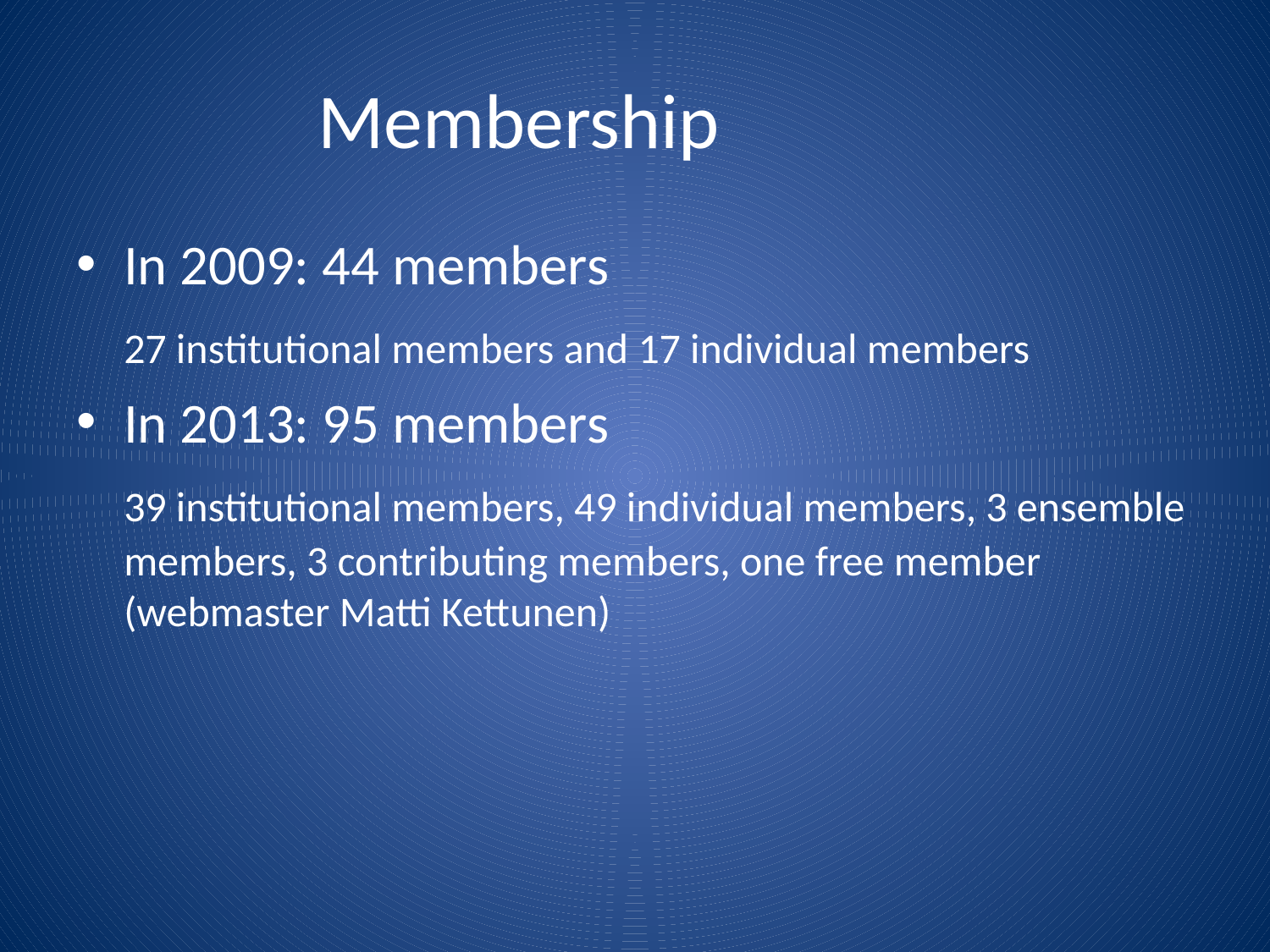

# Membership
In 2009: 44 members
	27 institutional members and 17 individual members
In 2013: 95 members
	39 institutional members, 49 individual members, 3 ensemble members, 3 contributing members, one free member (webmaster Matti Kettunen)